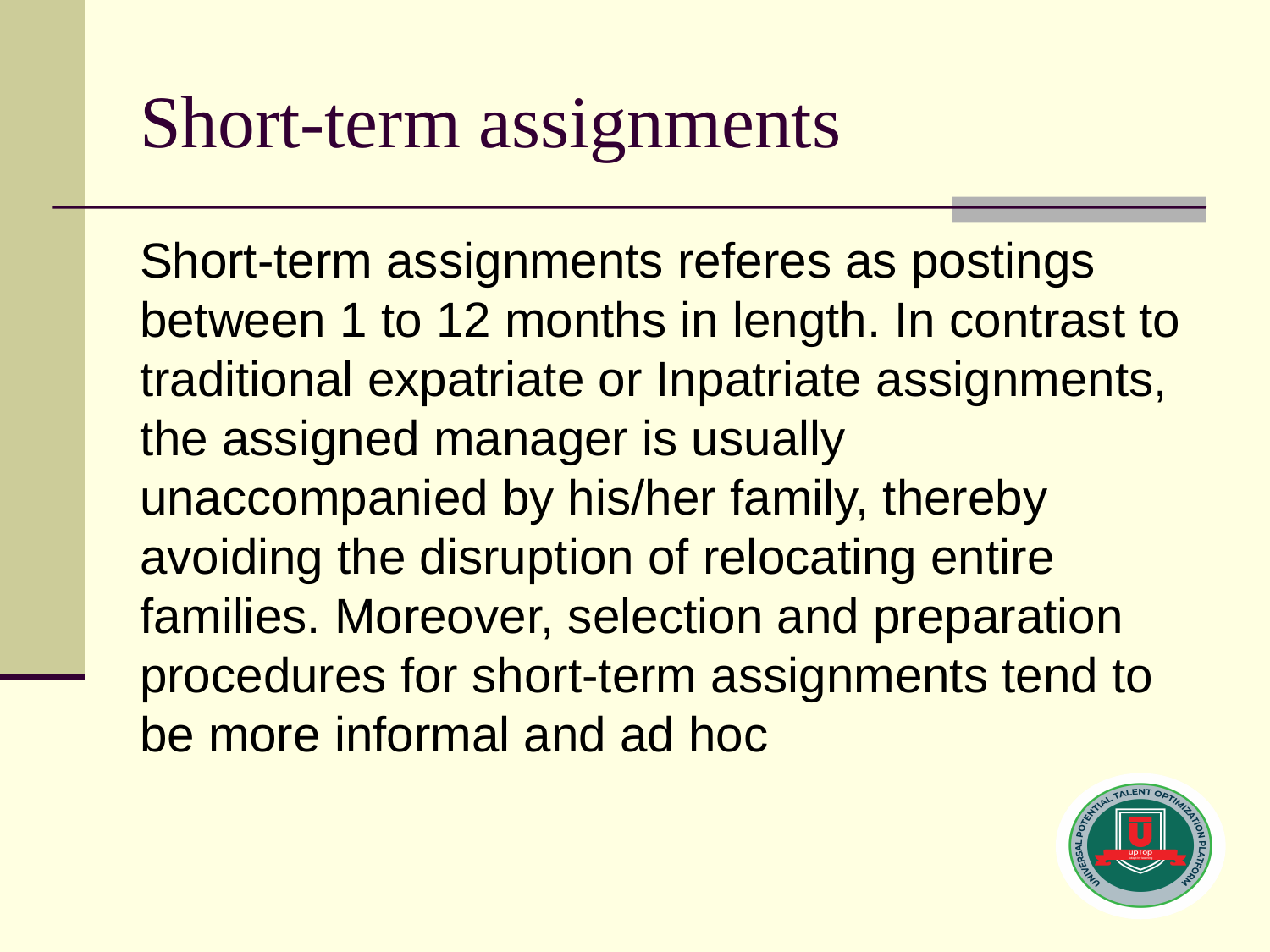

# Short-term assignments
Short-term assignments referes as postings between 1 to 12 months in length. In contrast to traditional expatriate or Inpatriate assignments, the assigned manager is usually unaccompanied by his/her family, thereby avoiding the disruption of relocating entire families. Moreover, selection and preparation procedures for short-term assignments tend to be more informal and ad hoc